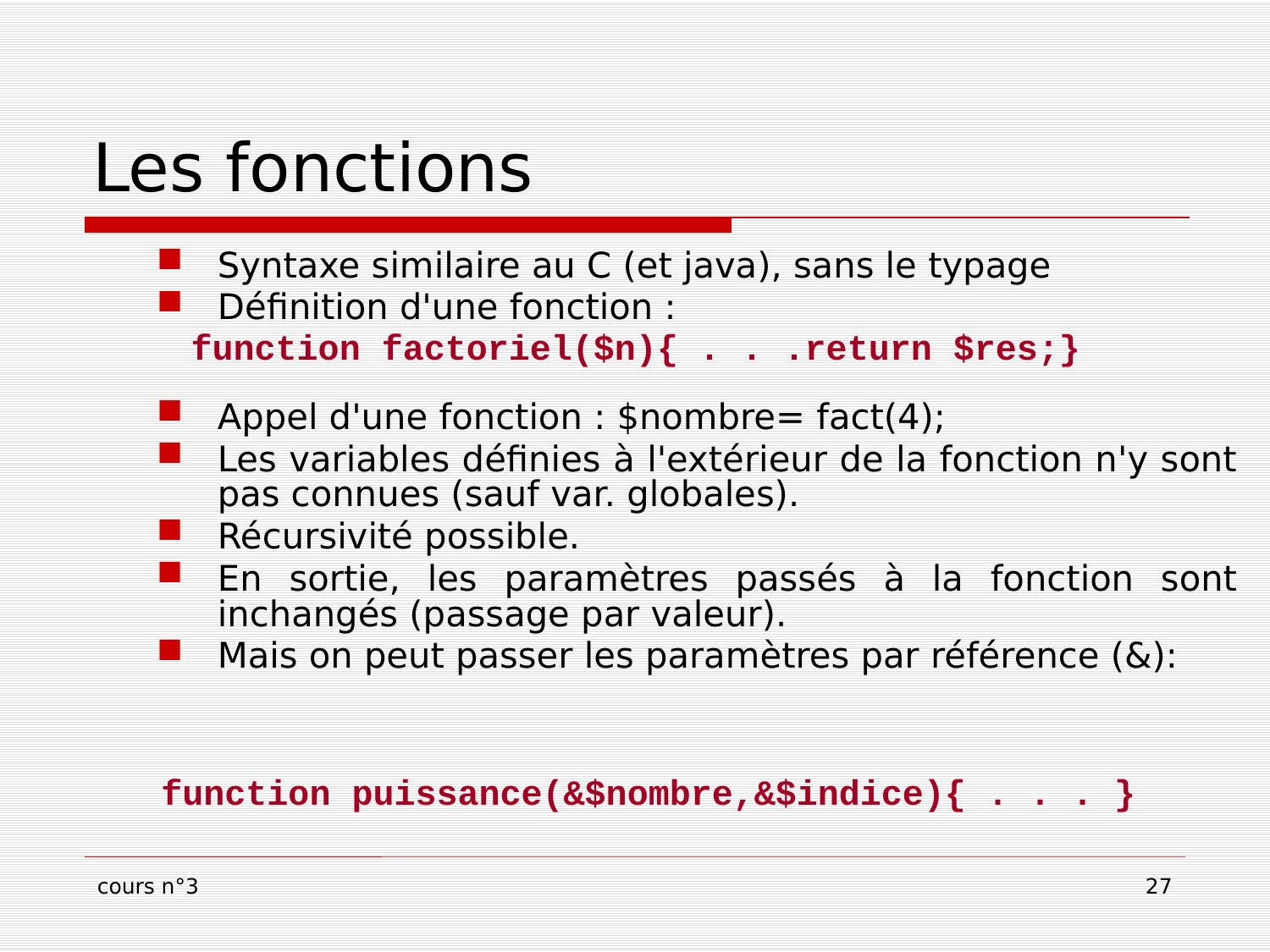

# Les fonctions
Syntaxe similaire au C (et java), sans le typage
Définition d'une fonction :

Appel d'une fonction : $nombre= fact(4);
Les variables définies à l'extérieur de la fonction n'y sont pas connues (sauf var. globales).
Récursivité possible.
En sortie, les paramètres passés à la fonction sont inchangés (passage par valeur).
Mais on peut passer les paramètres par référence (&):

function factoriel($n){	. . .return $res;}

function puissance(&$nombre,&$indice){ . . . }
cours n°3
27